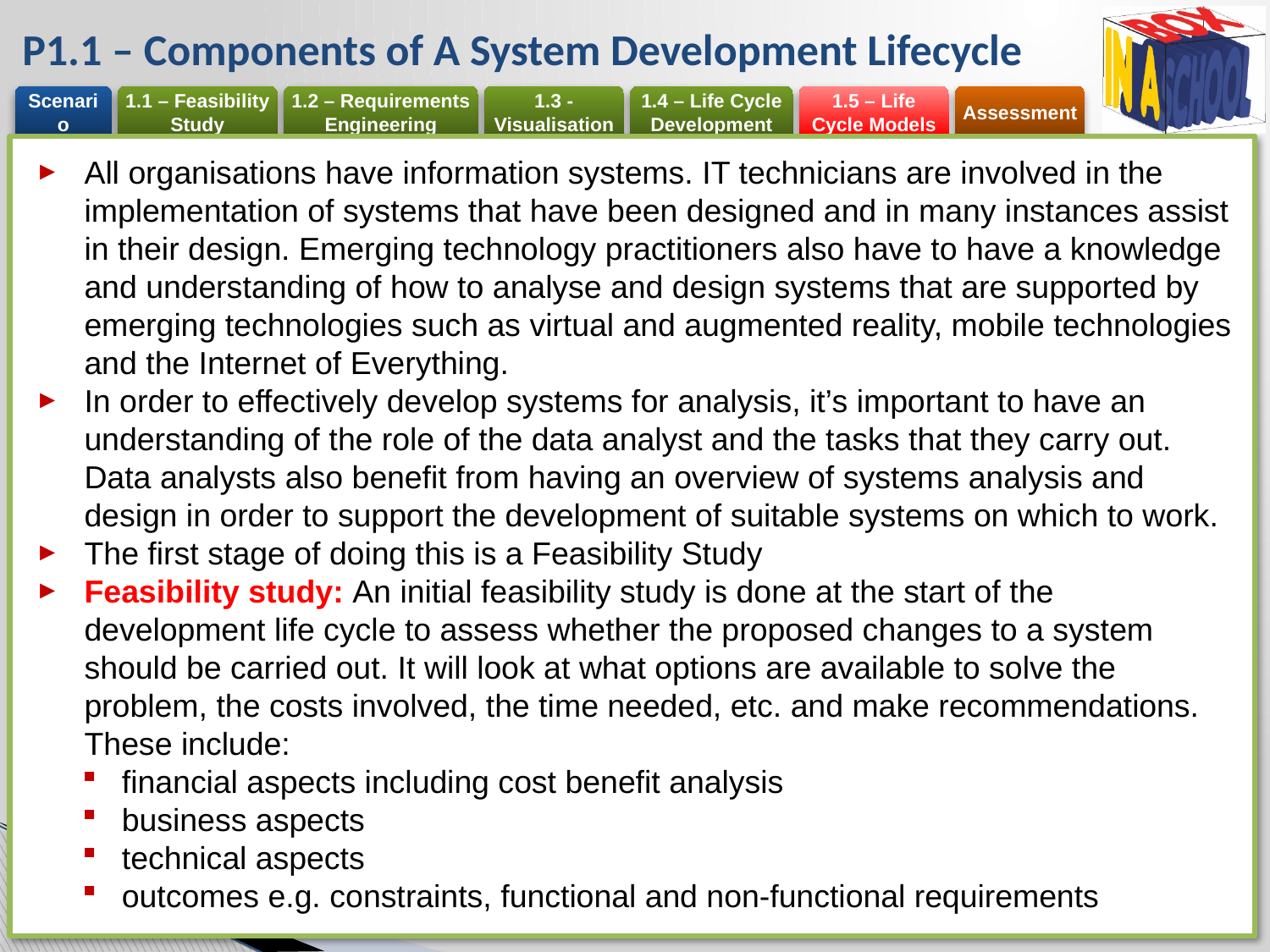

# P1.1 – Components of A System Development Lifecycle
All organisations have information systems. IT technicians are involved in the implementation of systems that have been designed and in many instances assist in their design. Emerging technology practitioners also have to have a knowledge and understanding of how to analyse and design systems that are supported by emerging technologies such as virtual and augmented reality, mobile technologies and the Internet of Everything.
In order to effectively develop systems for analysis, it’s important to have an understanding of the role of the data analyst and the tasks that they carry out. Data analysts also benefit from having an overview of systems analysis and design in order to support the development of suitable systems on which to work.
The first stage of doing this is a Feasibility Study
Feasibility study: An initial feasibility study is done at the start of the development life cycle to assess whether the proposed changes to a system should be carried out. It will look at what options are available to solve the problem, the costs involved, the time needed, etc. and make recommendations. These include:
financial aspects including cost benefit analysis
business aspects
technical aspects
outcomes e.g. constraints, functional and non-functional requirements